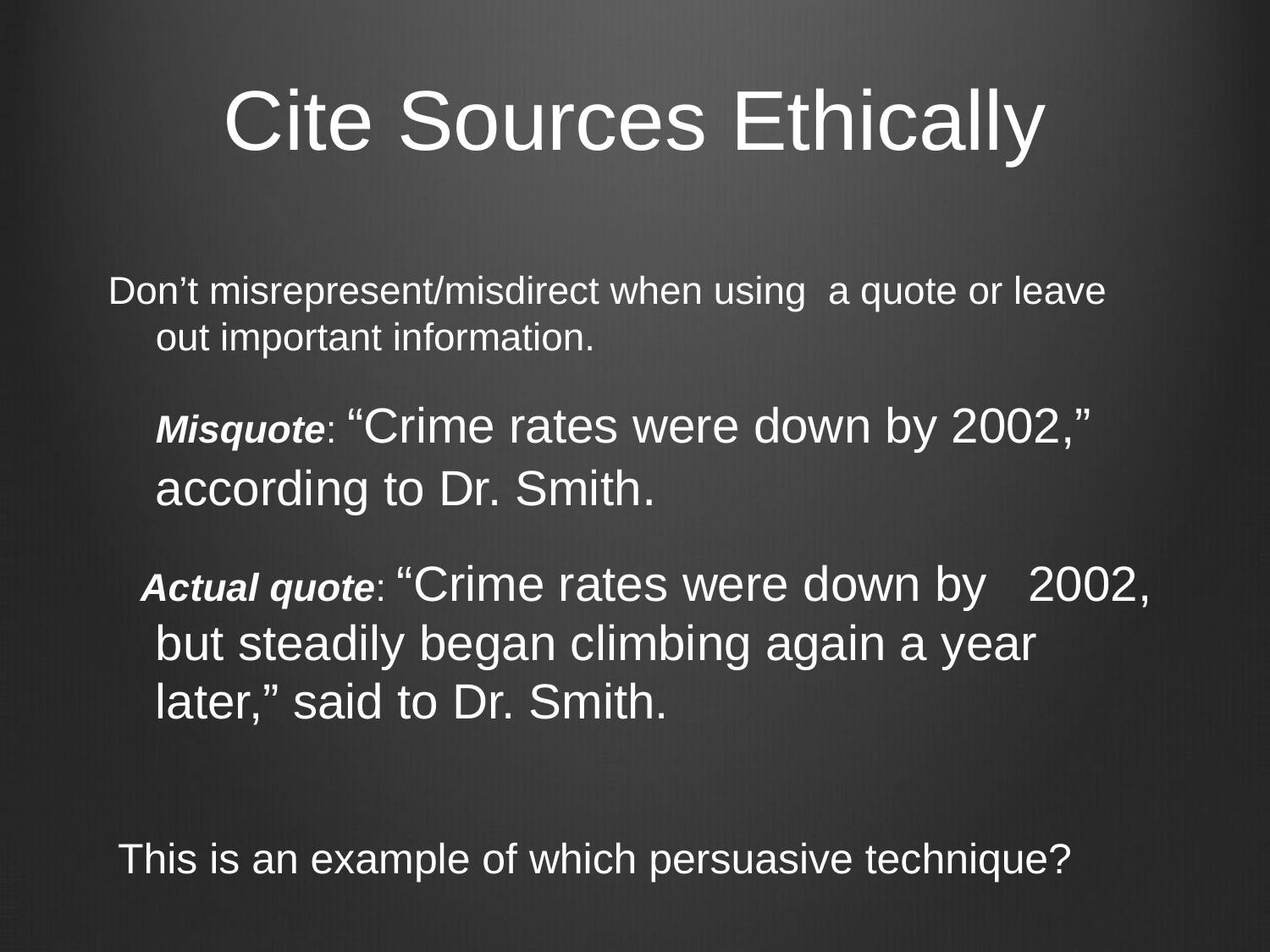

# Cite Sources Ethically
Don’t misrepresent/misdirect when using  a quote or leave out important information.
	Misquote: “Crime rates were down by 2002,” according to Dr. Smith.
   Actual quote: “Crime rates were down by   2002, but steadily began climbing again a year later,” said to Dr. Smith.
This is an example of which persuasive technique?